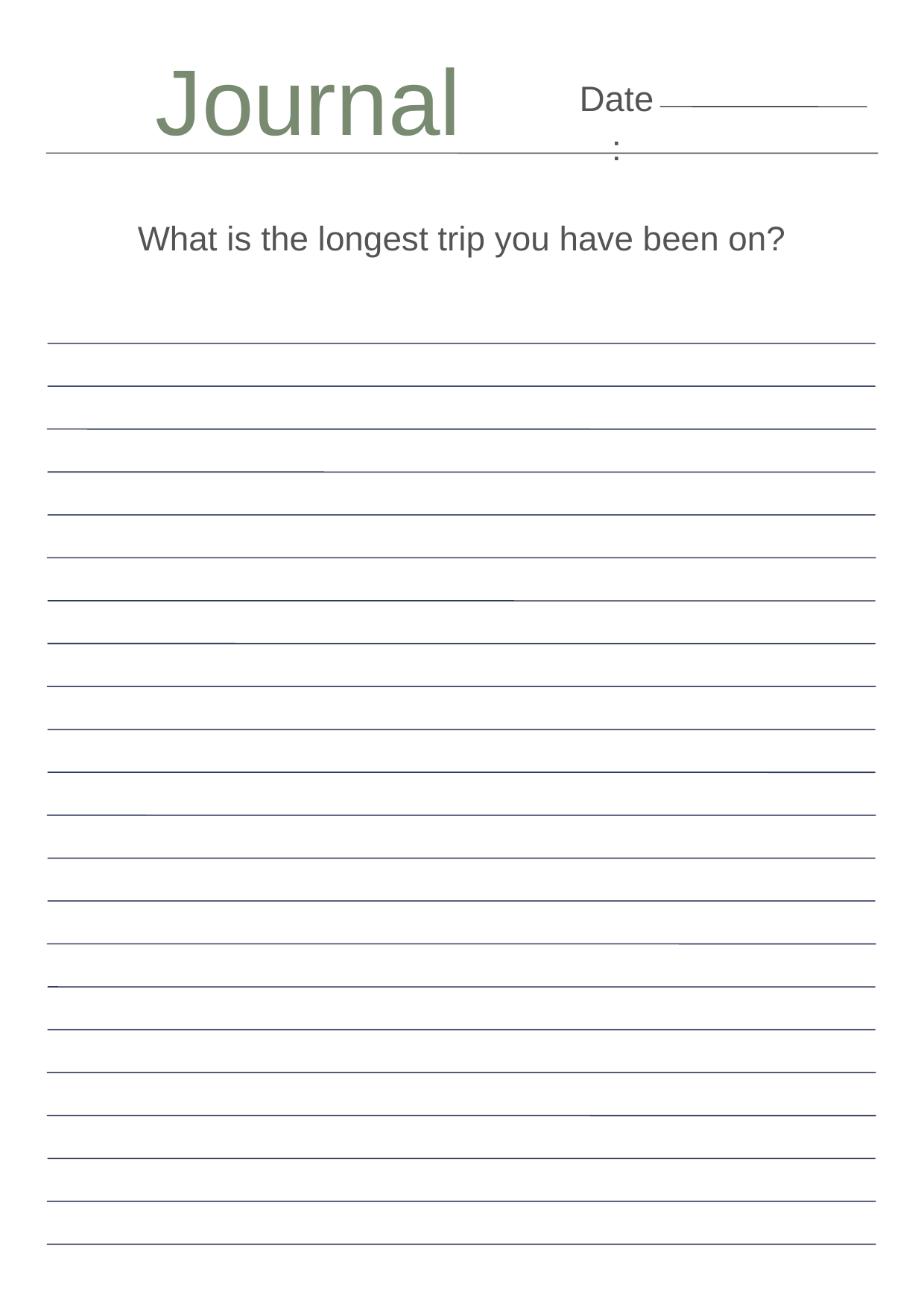

Journal
Date:

What is the longest trip you have been on?